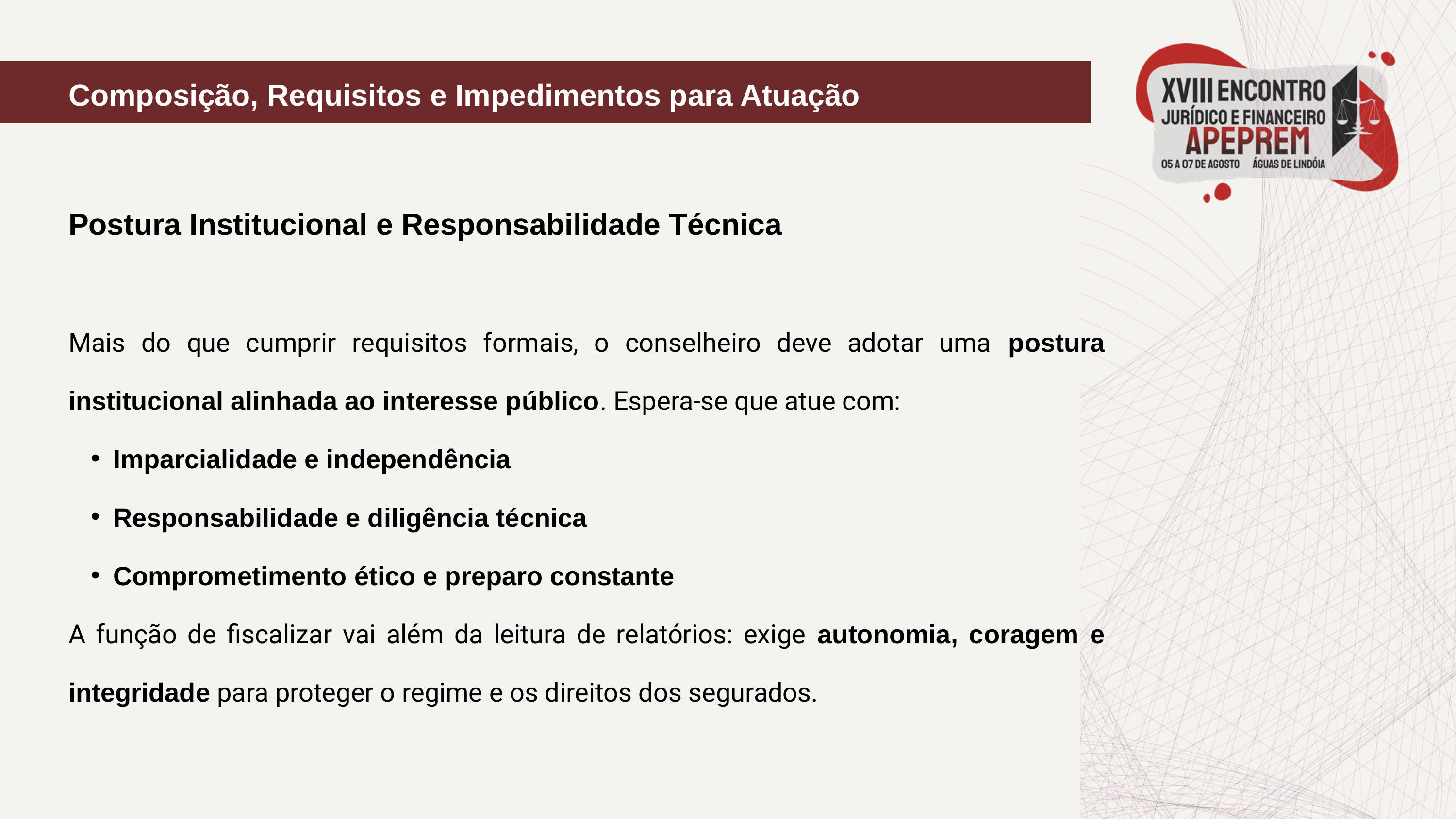

Composição, Requisitos e Impedimentos para Atuação
Postura Institucional e Responsabilidade Técnica
Mais do que cumprir requisitos formais, o conselheiro deve adotar uma postura institucional alinhada ao interesse público. Espera-se que atue com:
Imparcialidade e independência
Responsabilidade e diligência técnica
Comprometimento ético e preparo constante
A função de fiscalizar vai além da leitura de relatórios: exige autonomia, coragem e integridade para proteger o regime e os direitos dos segurados.